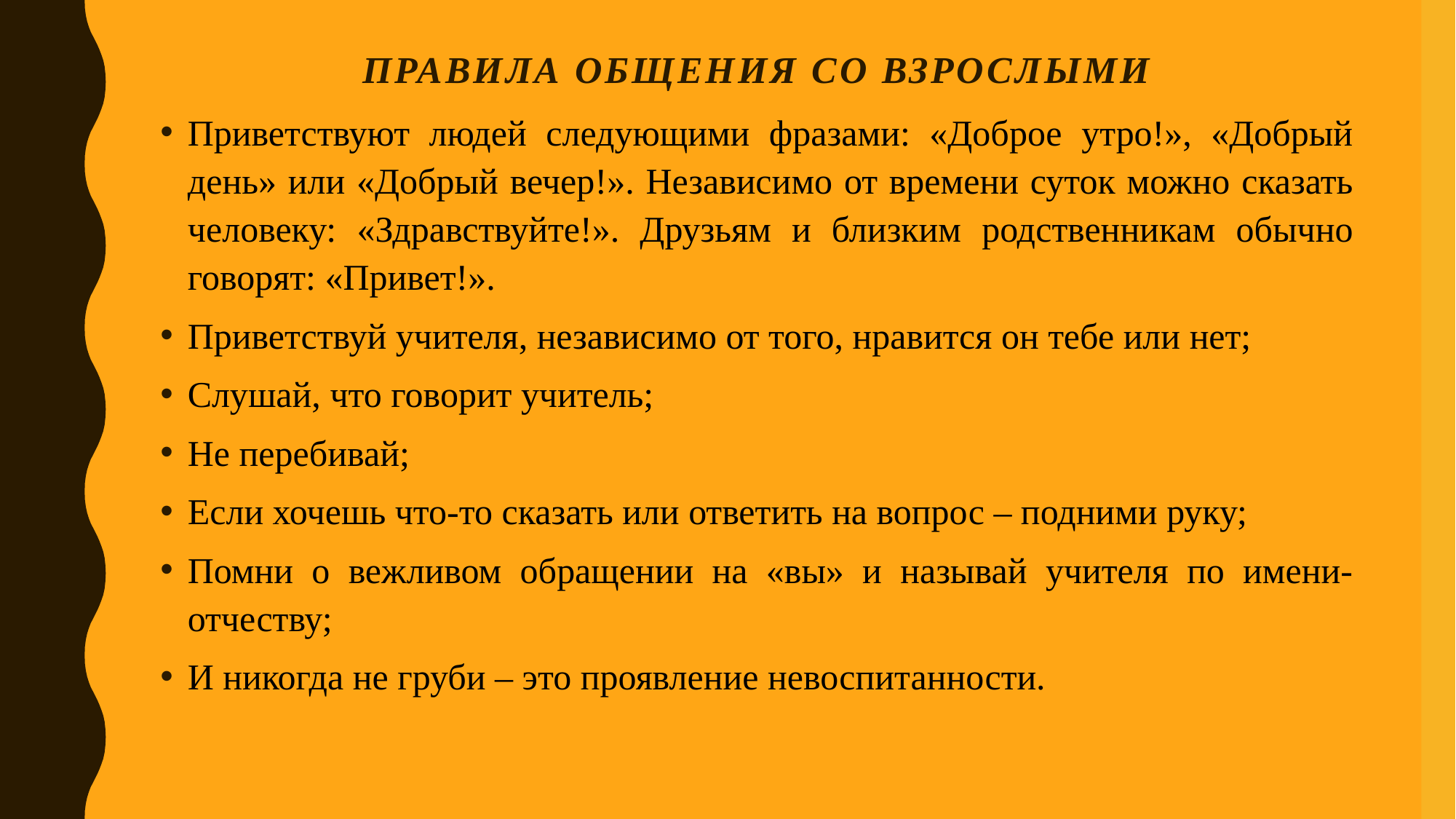

# Правила общения со взрослыми
Приветствуют людей следующими фразами: «Доброе утро!», «Добрый день» или «Добрый вечер!». Независимо от времени суток можно сказать человеку: «Здравствуйте!». Друзьям и близким родственникам обычно говорят: «Привет!».
Приветствуй учителя, независимо от того, нравится он тебе или нет;
Слушай, что говорит учитель;
Не перебивай;
Если хочешь что-то сказать или ответить на вопрос – подними руку;
Помни о вежливом обращении на «вы» и называй учителя по имени-отчеству;
И никогда не груби – это проявление невоспитанности.